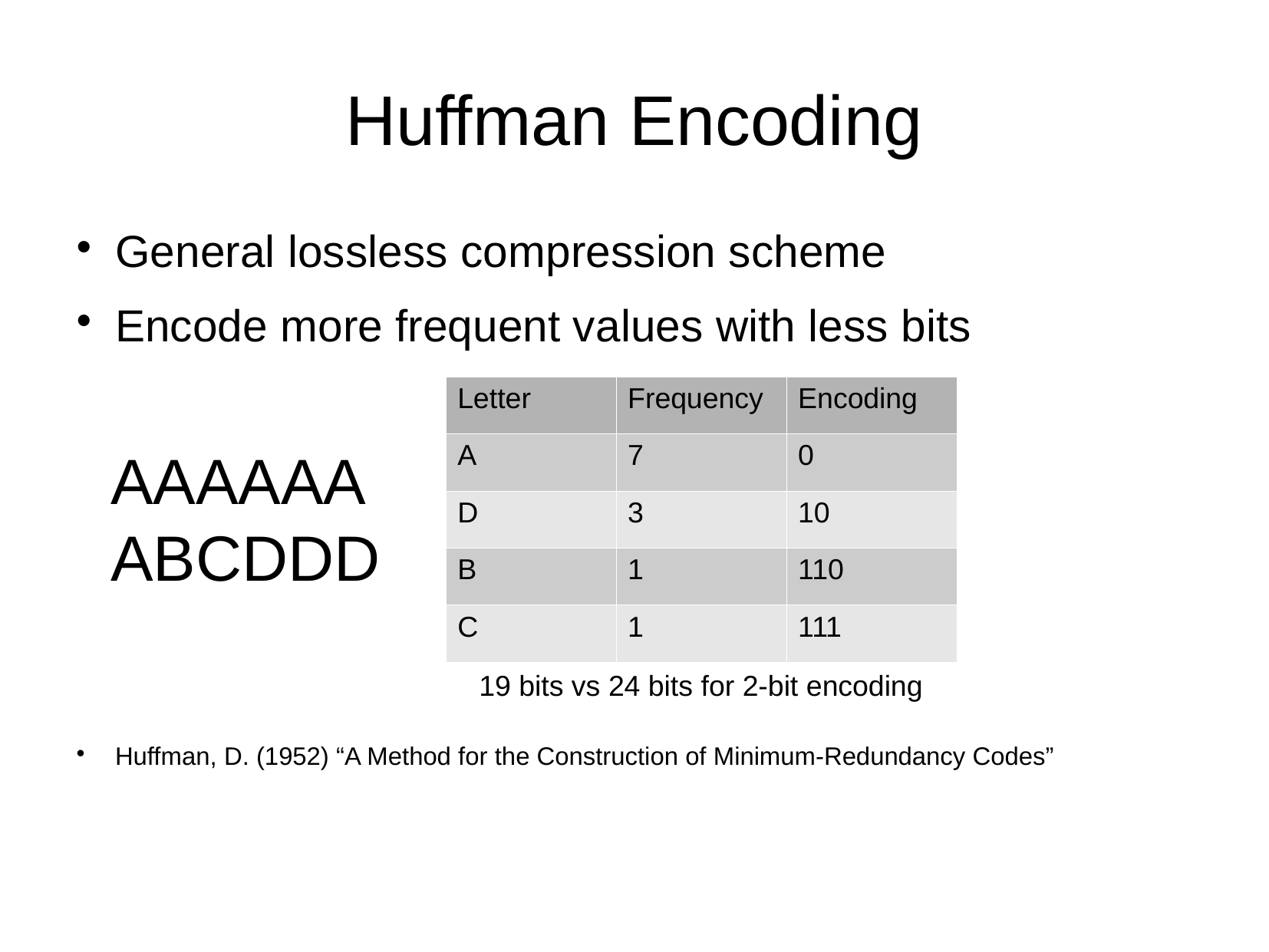

Huffman Encoding
General lossless compression scheme
Encode more frequent values with less bits

Huffman, D. (1952) “A Method for the Construction of Minimum-Redundancy Codes”
| Letter | Frequency | Encoding |
| --- | --- | --- |
| A | 7 | 0 |
| D | 3 | 10 |
| B | 1 | 110 |
| C | 1 | 111 |
AAAAAAABCDDD
19 bits vs 24 bits for 2-bit encoding